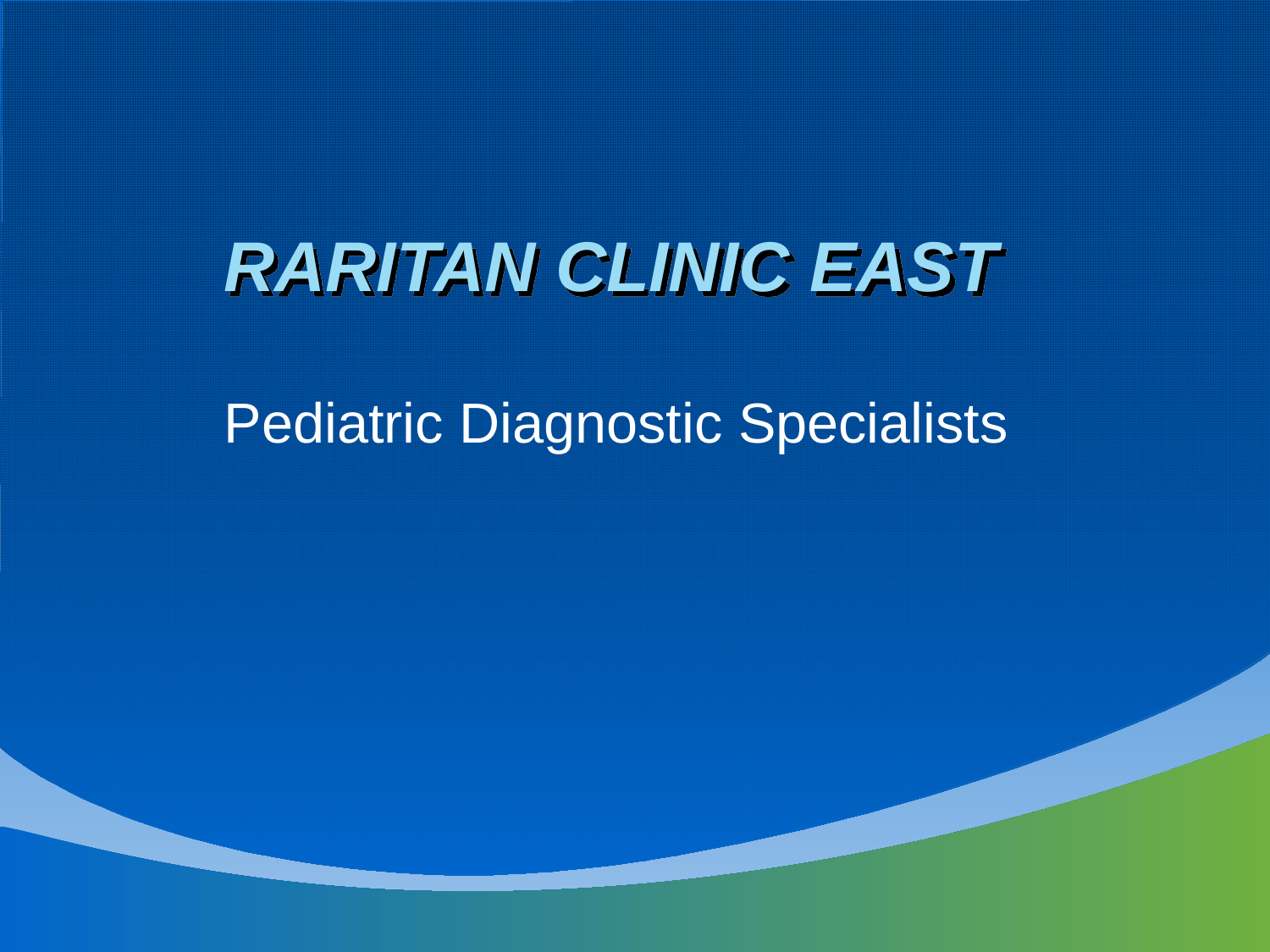

# Raritan Clinic East
Pediatric Diagnostic Specialists